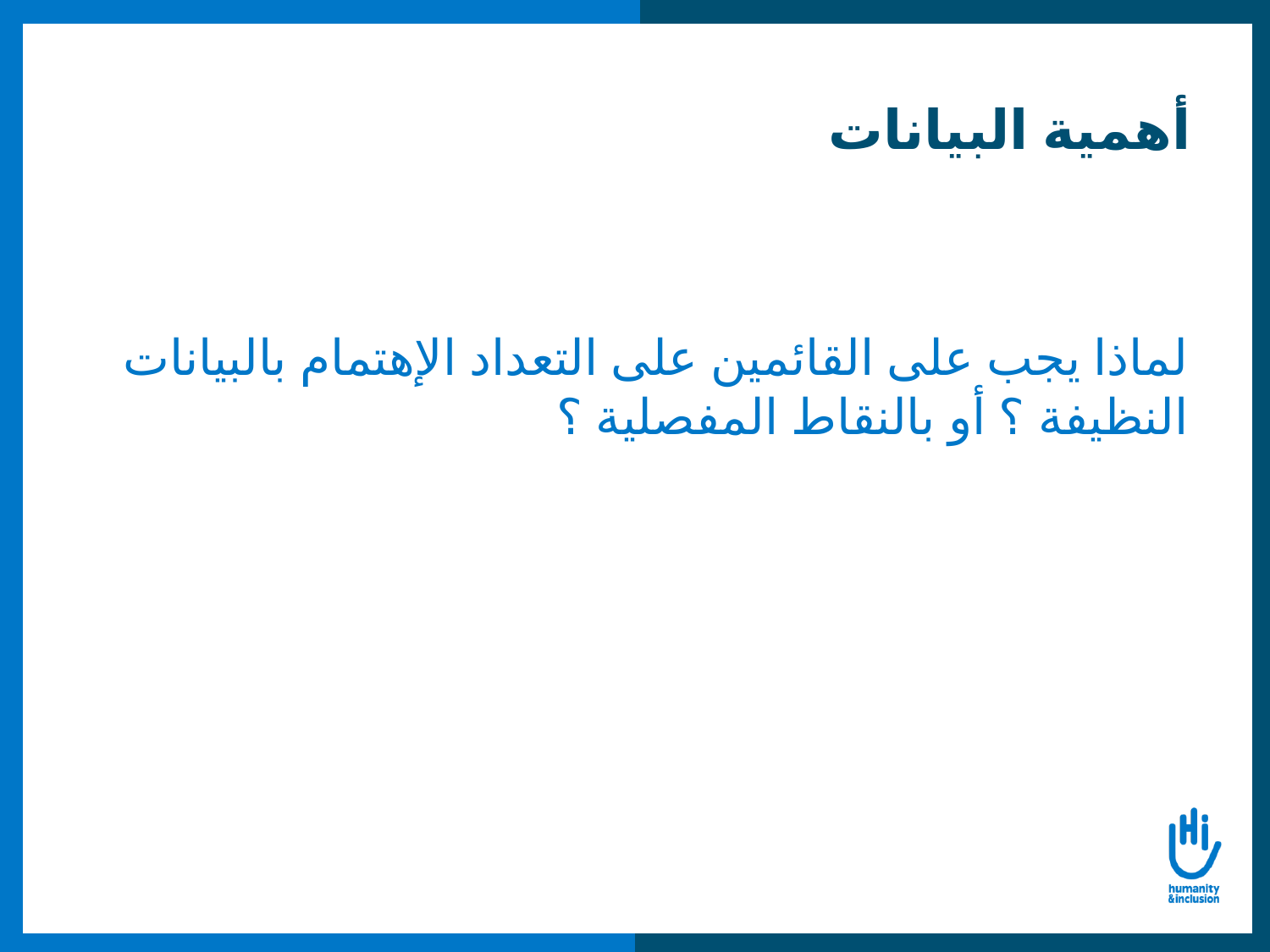

# أهمية البيانات
لماذا يجب على القائمين على التعداد الإهتمام بالبيانات النظيفة ؟ أو بالنقاط المفصلية ؟